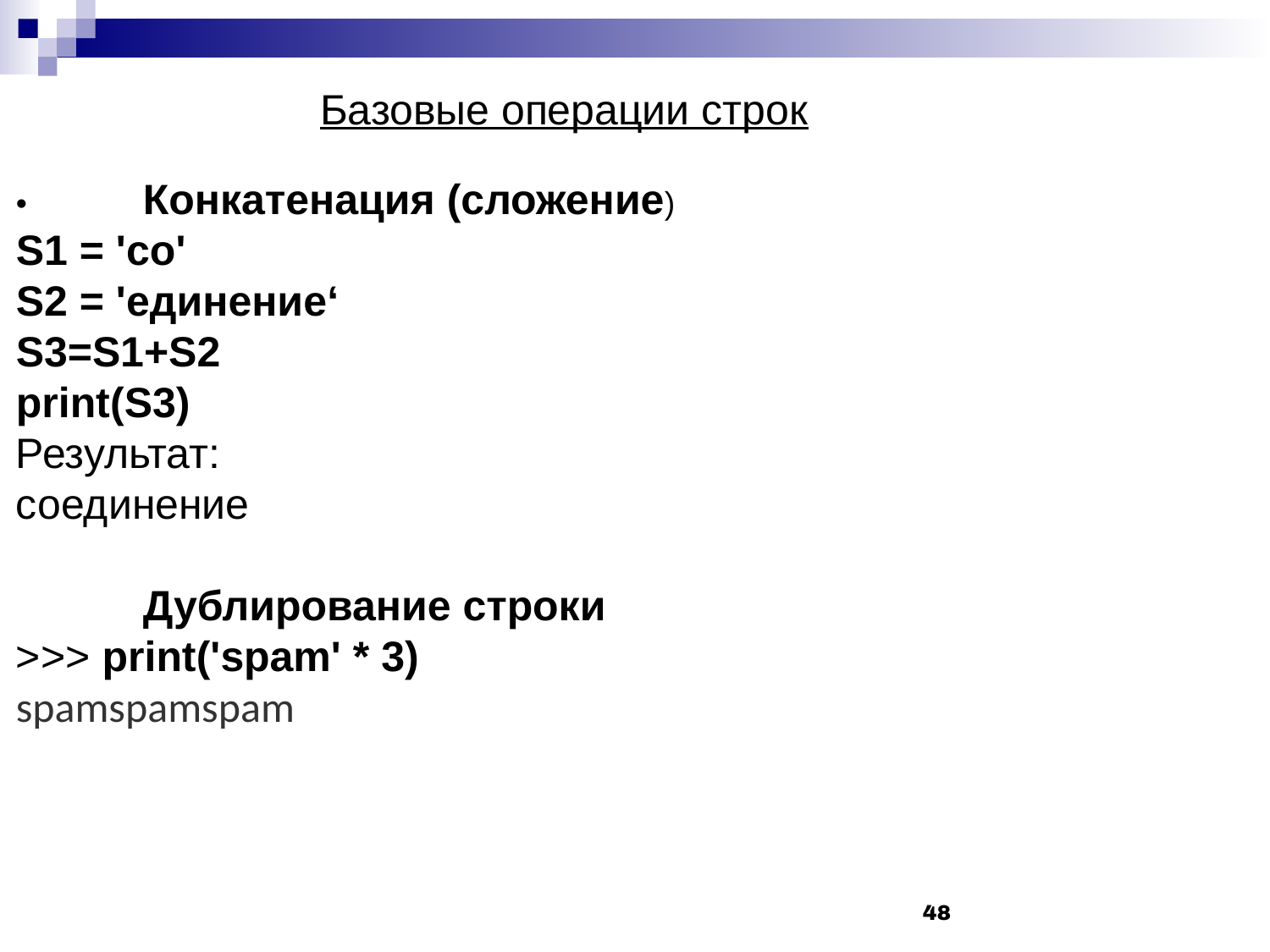

Базовые операции строк
•	Конкатенация (сложение)
S1 = 'со'
S2 = 'единение‘
S3=S1+S2
print(S3)
Результат:
соединение

	Дублирование строки
>>> print('spam' * 3)
spamspamspam

48